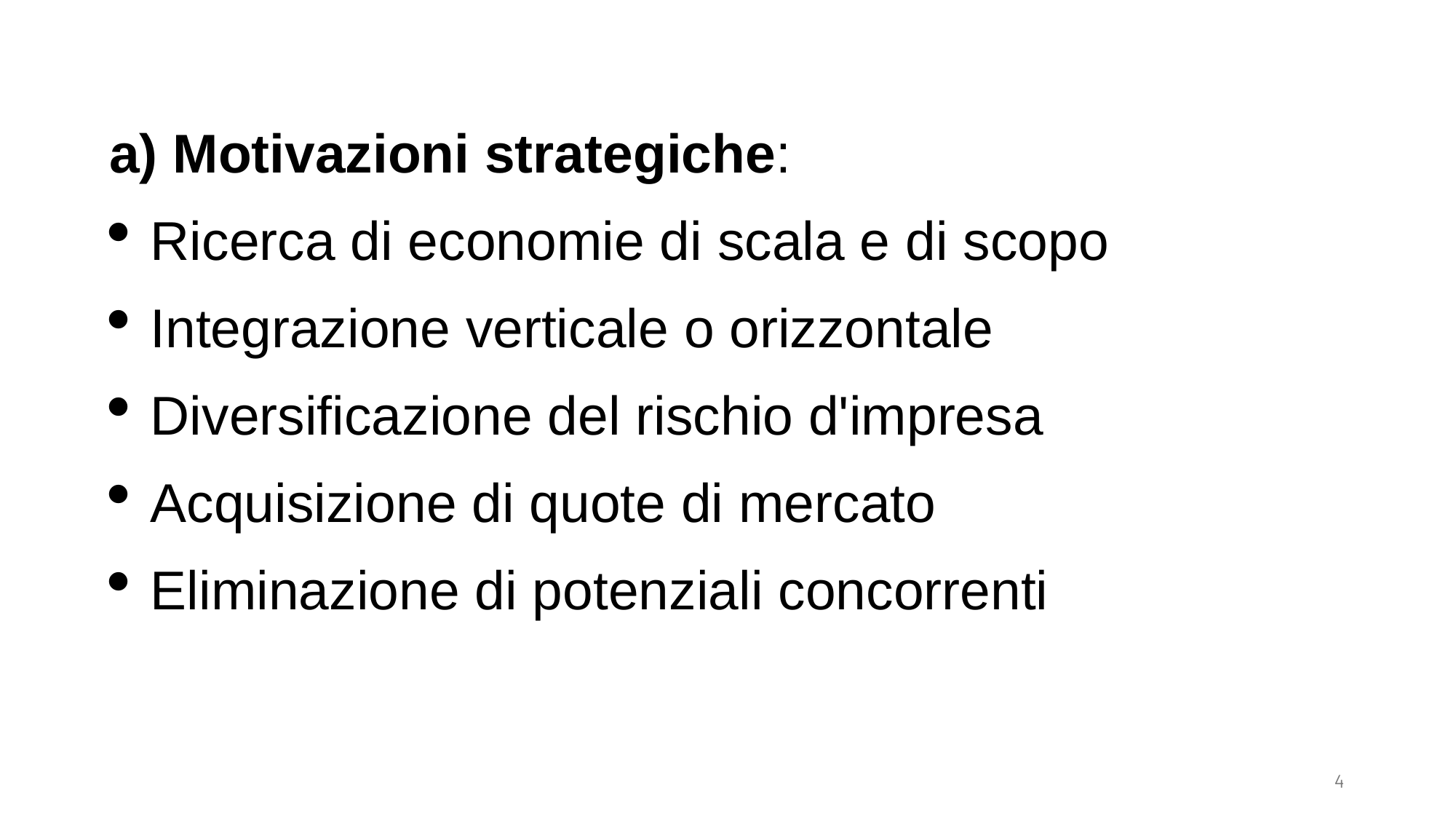

a) Motivazioni strategiche:
Ricerca di economie di scala e di scopo
Integrazione verticale o orizzontale
Diversificazione del rischio d'impresa
Acquisizione di quote di mercato
Eliminazione di potenziali concorrenti
4